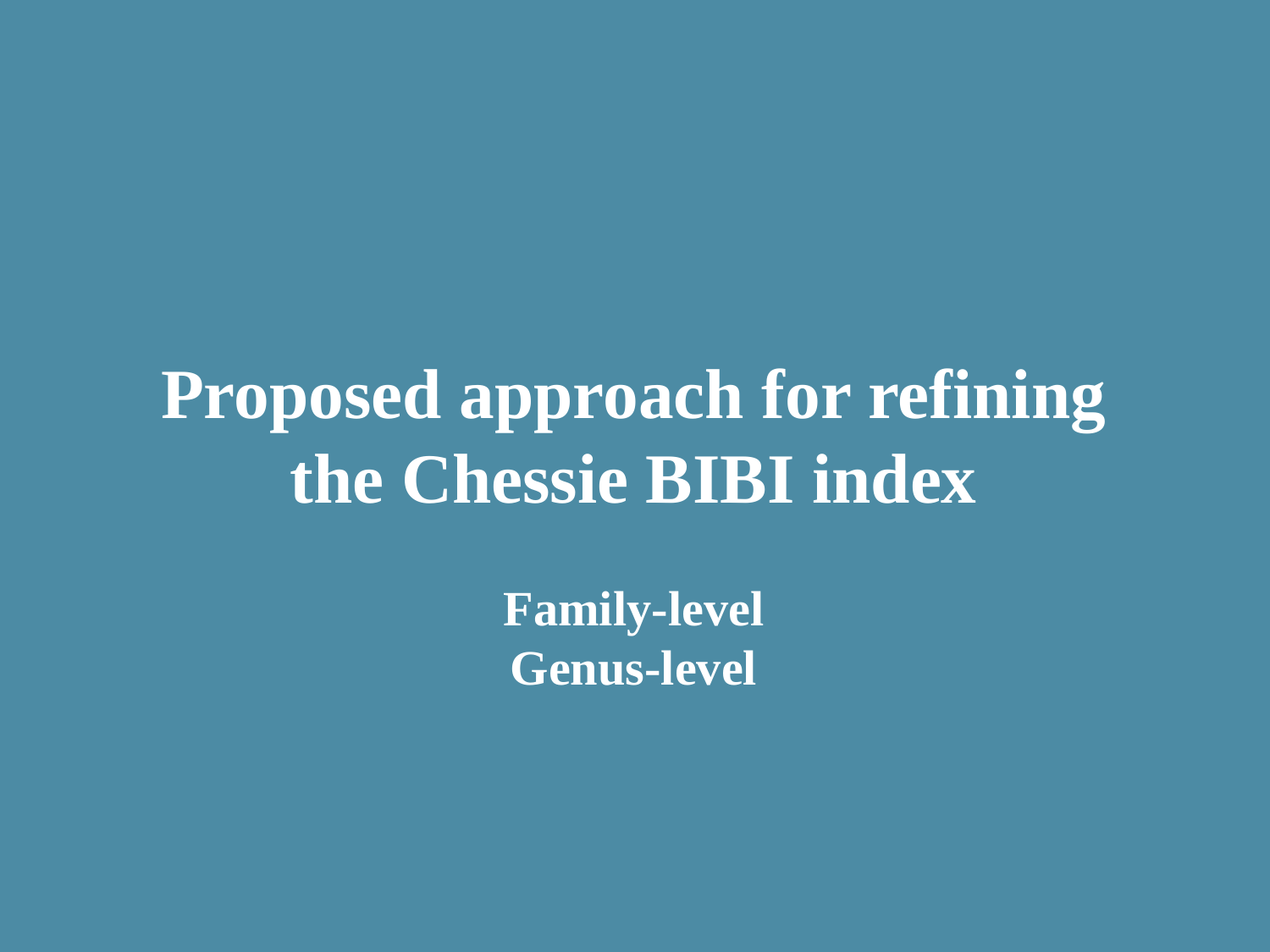

Proposed approach for refining the Chessie BIBI index

Family-level
Genus-level